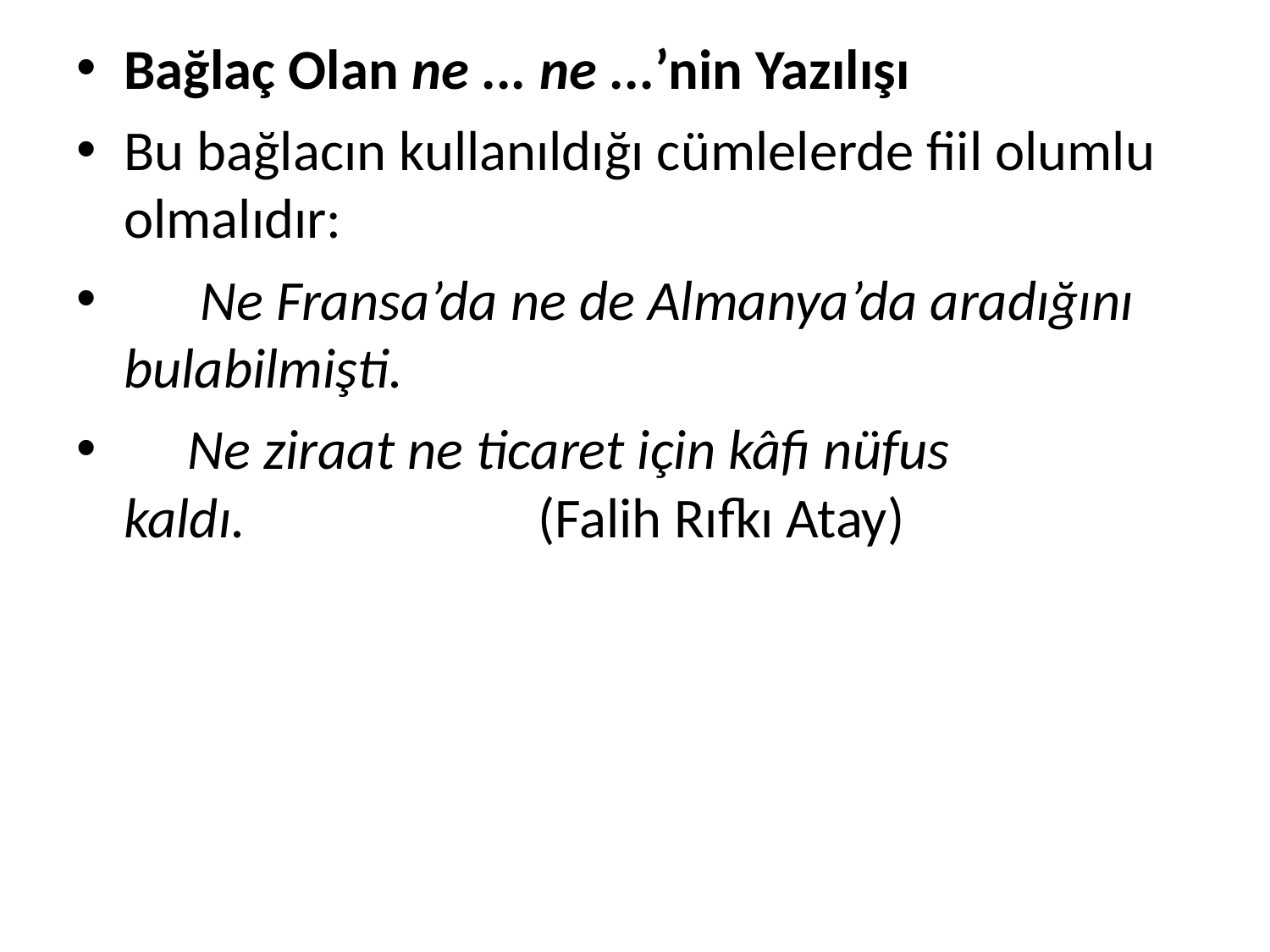

Bağlaç Olan ne ... ne ...’nin Yazılışı
Bu bağlacın kullanıldığı cümlelerde fiil olumlu olmalıdır:
      Ne Fransa’da ne de Almanya’da aradığını bulabilmişti.
     Ne ziraat ne ticaret için kâfi nüfus kaldı.                       (Falih Rıfkı Atay)